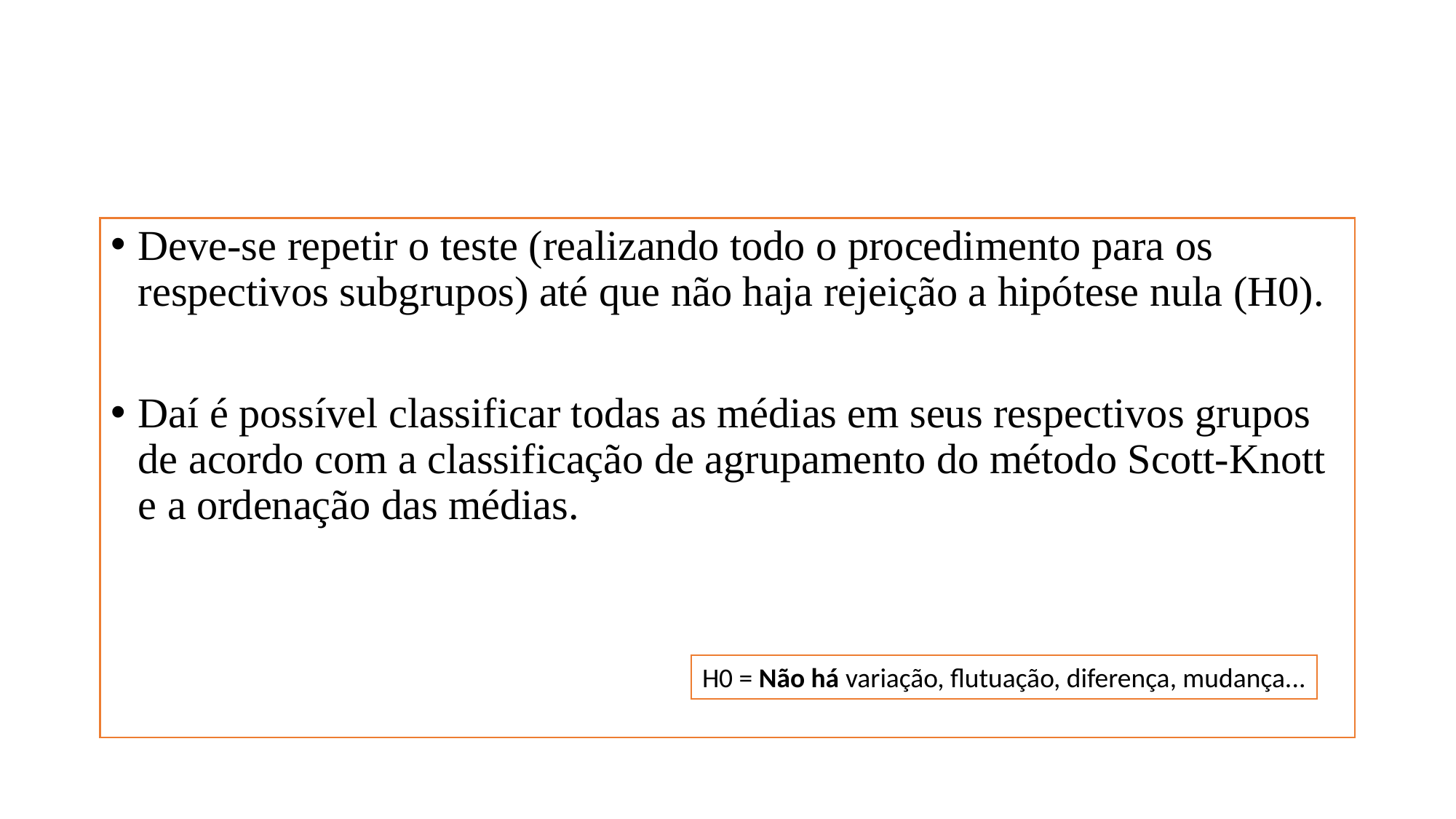

# Deve-se repetir o teste (realizando todo o procedimento para os respectivos subgrupos) até que não haja rejeição a hipótese nula (H0).

Daí é possível classificar todas as médias em seus respectivos grupos de acordo com a classificação de agrupamento do método Scott-Knott e a ordenação das médias.
H0 = Não há variação, flutuação, diferença, mudança...